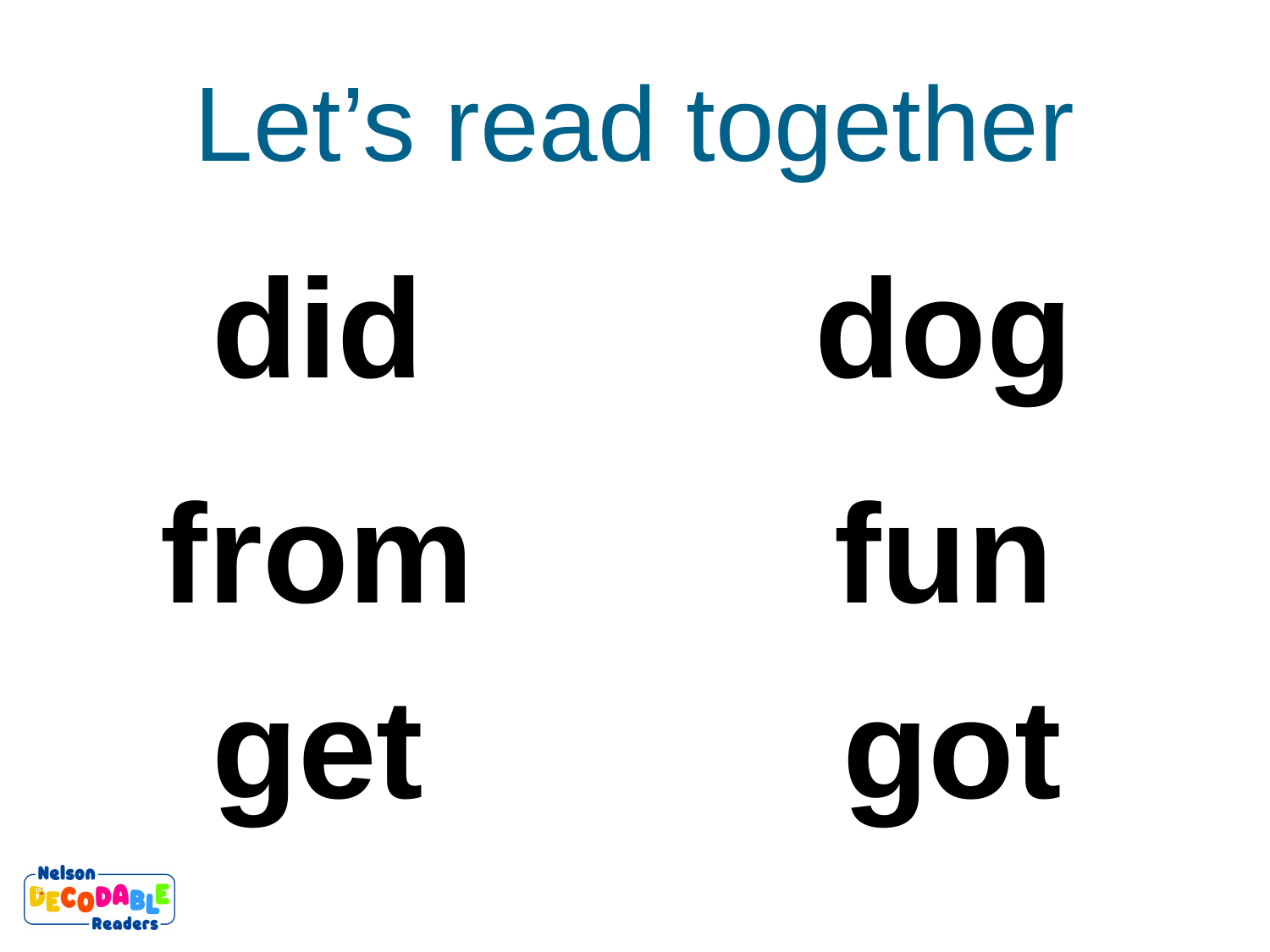

Let’s read together
did
dog
from
fun
got
get